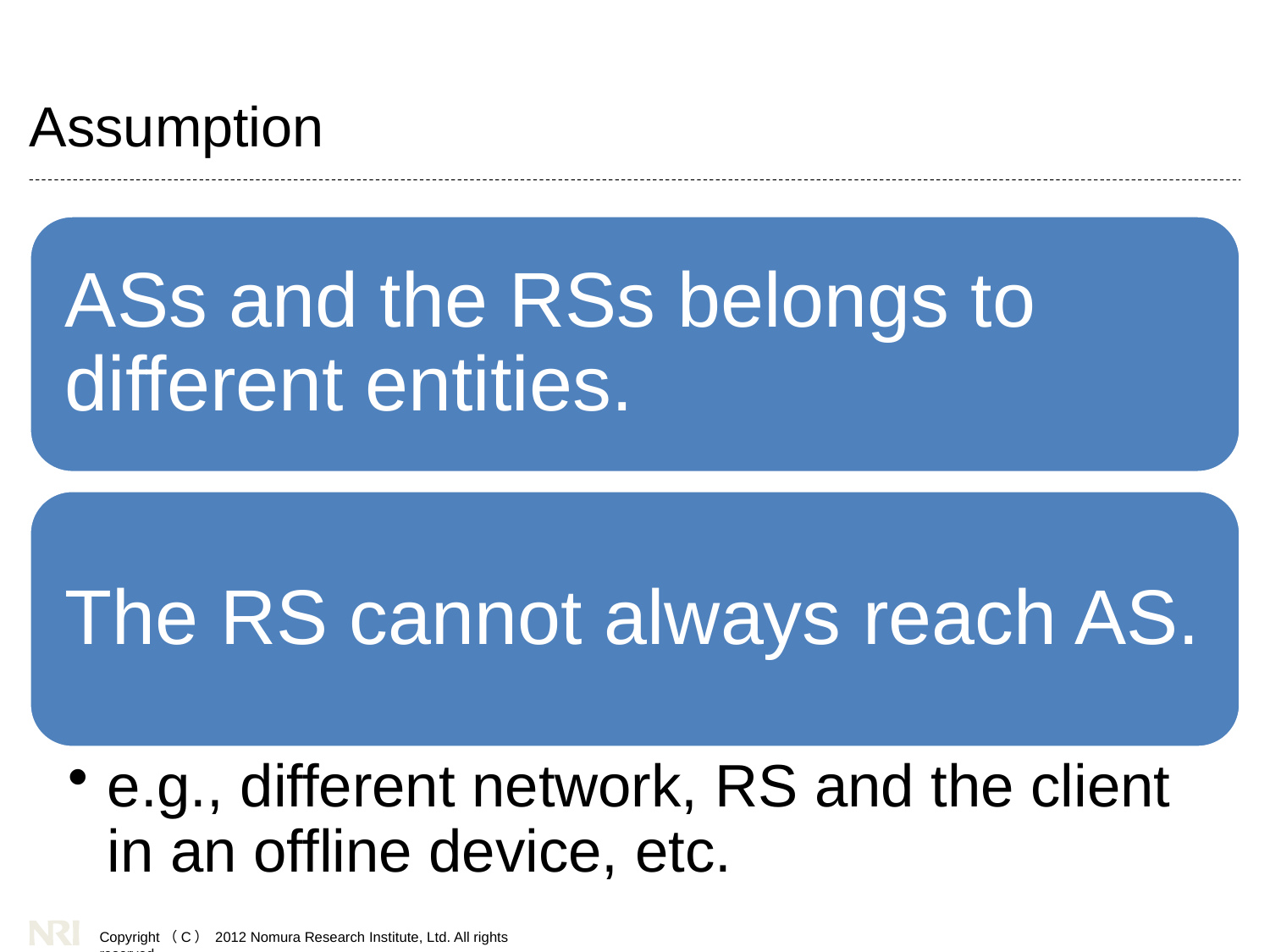

# Assumption
ASs and the RSs belongs to different entities.
The RS cannot always reach AS.
e.g., different network, RS and the client in an offline device, etc.